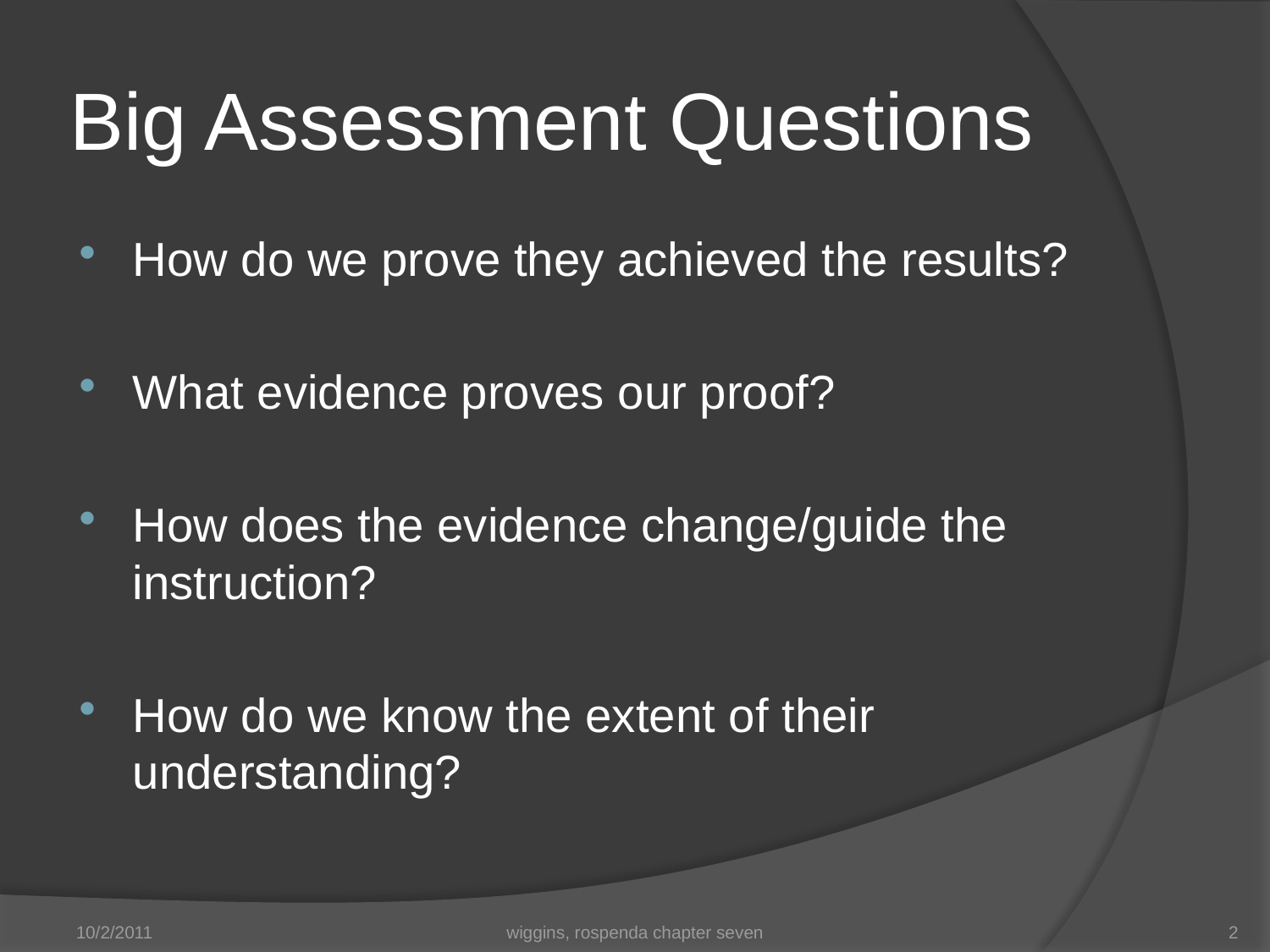

# Big Assessment Questions
How do we prove they achieved the results?

What evidence proves our proof?

How does the evidence change/guide the instruction?

How do we know the extent of their understanding?
10/2/2011
wiggins, rospenda chapter seven
2